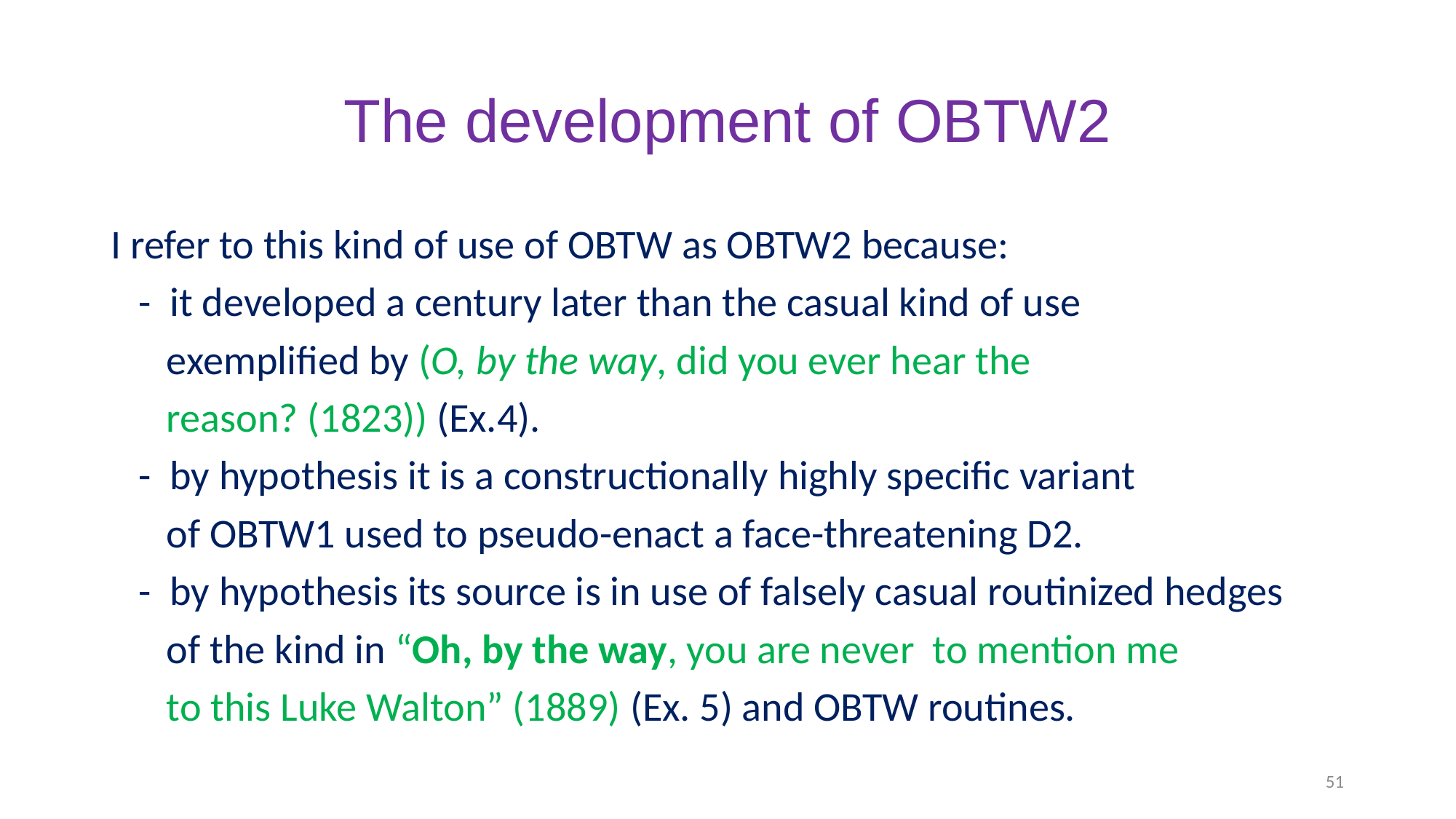

# The development of OBTW2
I refer to this kind of use of OBTW as OBTW2 because:
   -  it developed a century later than the casual kind of use
      exemplified by (O, by the way, did you ever hear the
      reason? (1823)) (Ex.4).
   -  by hypothesis it is a constructionally highly specific variant
      of OBTW1 used to pseudo-enact a face-threatening D2.
   -  by hypothesis its source is in use of falsely casual routinized hedges
      of the kind in “Oh, by the way, you are never  to mention me
      to this Luke Walton” (1889) (Ex. 5) and OBTW routines.

51